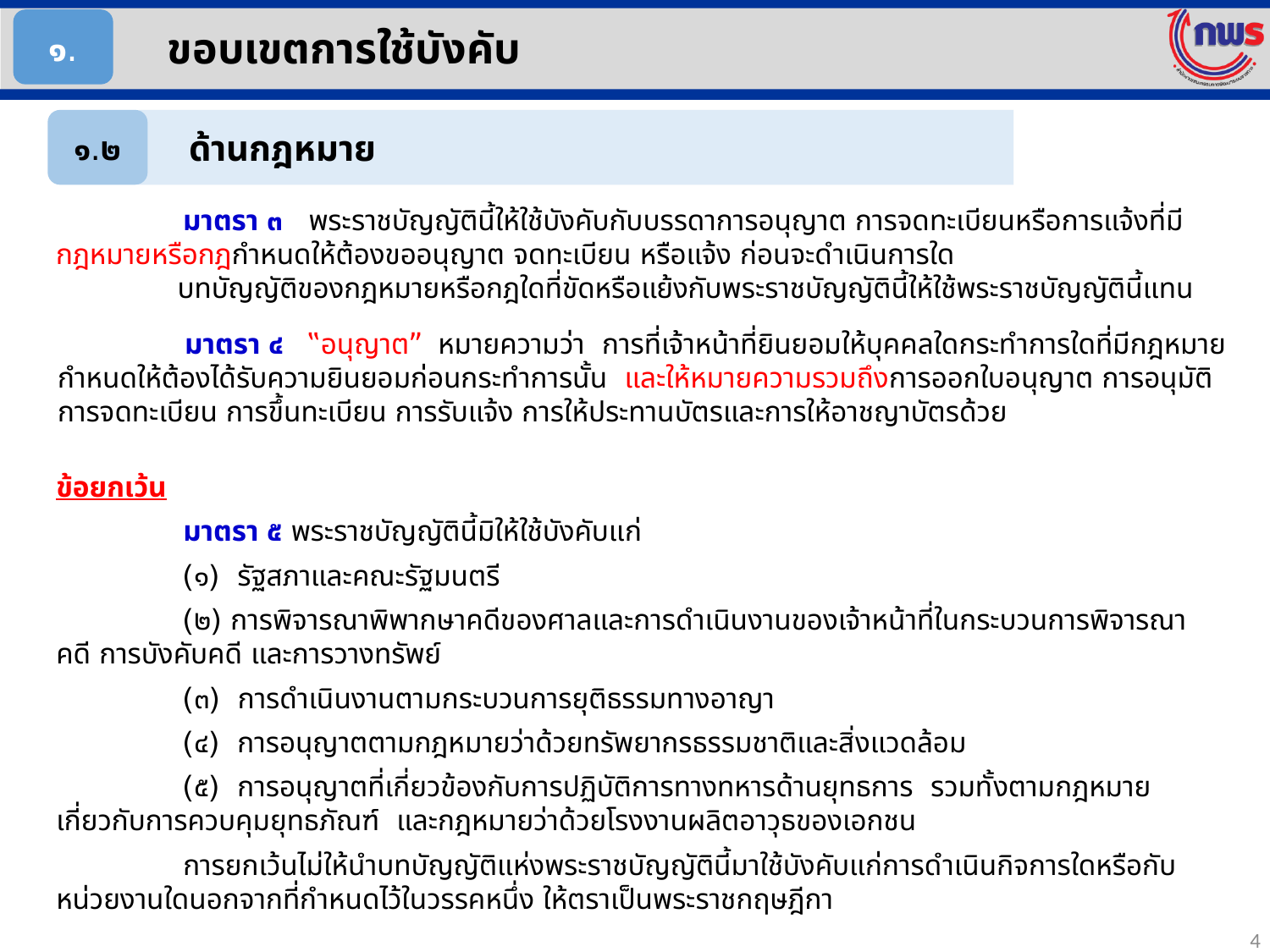

๑.
ขอบเขตการใช้บังคับ
๑.๒

ด้านกฎหมาย
	มาตรา ๓   พระราชบัญญัตินี้ให้ใช้บังคับกับบรรดาการอนุญาต การจดทะเบียนหรือการแจ้งที่มีกฎหมายหรือกฎกำหนดให้ต้องขออนุญาต จดทะเบียน หรือแจ้ง ก่อนจะดำเนินการใด
              บทบัญญัติของกฎหมายหรือกฎใดที่ขัดหรือแย้งกับพระราชบัญญัตินี้ให้ใช้พระราชบัญญัตินี้แทน
	มาตรา ๔   “อนุญาต”  หมายความว่า  การที่เจ้าหน้าที่ยินยอมให้บุคคลใดกระทำการใดที่มีกฎหมายกำหนดให้ต้องได้รับความยินยอมก่อนกระทำการนั้น  และให้หมายความรวมถึงการออกใบอนุญาต การอนุมัติ การจดทะเบียน การขึ้นทะเบียน การรับแจ้ง การให้ประทานบัตรและการให้อาชญาบัตรด้วย
ข้อยกเว้น
	มาตรา ๕ พระราชบัญญัตินี้มิให้ใช้บังคับแก่
	(๑)  รัฐสภาและคณะรัฐมนตรี
	(๒) การพิจารณาพิพากษาคดีของศาลและการดำเนินงานของเจ้าหน้าที่ในกระบวนการพิจารณาคดี การบังคับคดี และการวางทรัพย์
	(๓)  การดำเนินงานตามกระบวนการยุติธรรมทางอาญา
	(๔)  การอนุญาตตามกฎหมายว่าด้วยทรัพยากรธรรมชาติและสิ่งแวดล้อม
	(๕)  การอนุญาตที่เกี่ยวข้องกับการปฏิบัติการทางทหารด้านยุทธการ  รวมทั้งตามกฎหมายเกี่ยวกับการควบคุมยุทธภัณฑ์  และกฎหมายว่าด้วยโรงงานผลิตอาวุธของเอกชน
	การยกเว้นไม่ให้นำบทบัญญัติแห่งพระราชบัญญัตินี้มาใช้บังคับแก่การดำเนินกิจการใดหรือกับหน่วยงานใดนอกจากที่กำหนดไว้ในวรรคหนึ่ง ให้ตราเป็นพระราชกฤษฎีกา
4